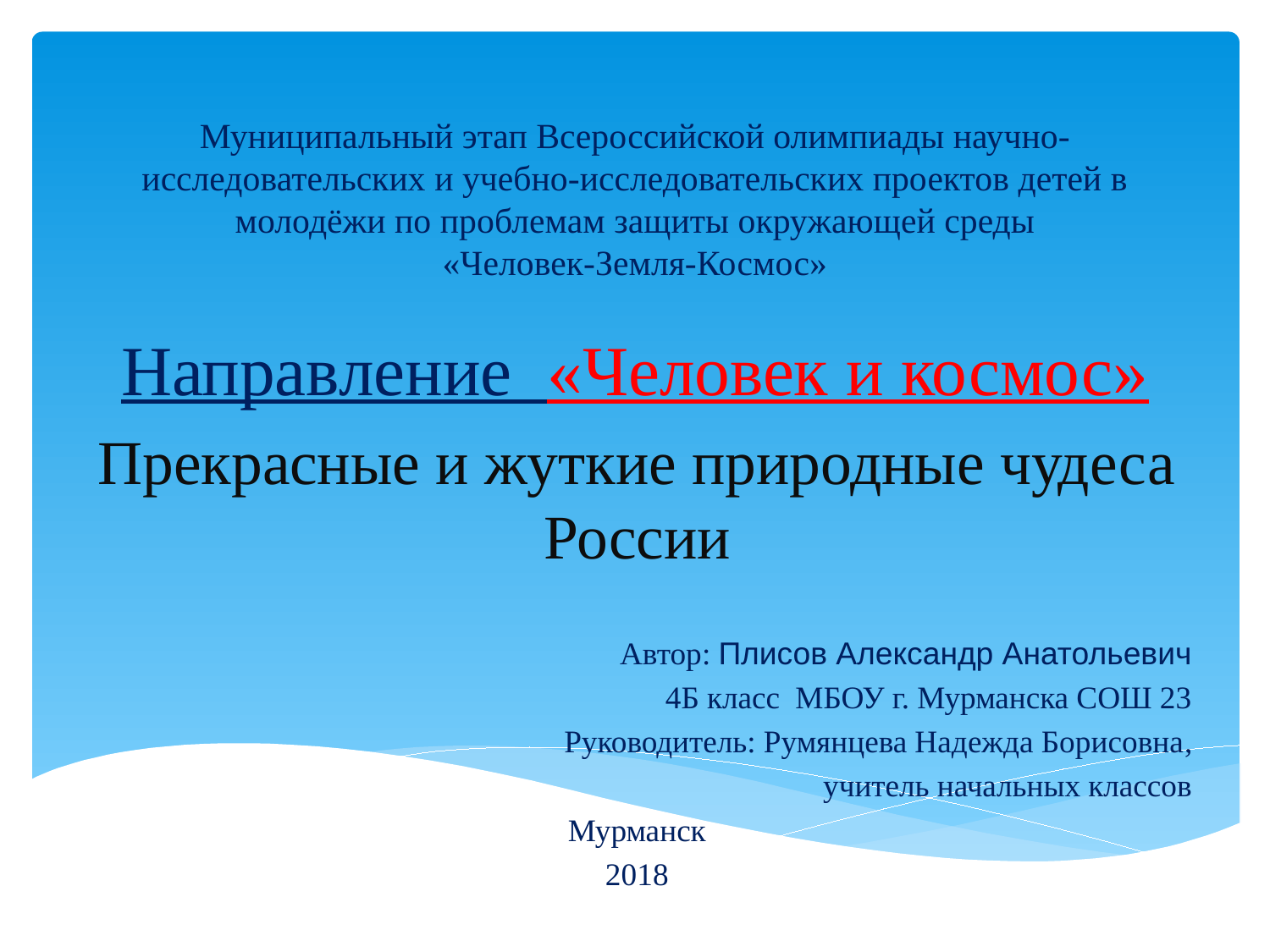

# Муниципальный этап Всероссийской олимпиады научно-исследовательских и учебно-исследовательских проектов детей в молодёжи по проблемам защиты окружающей среды «Человек-Земля-Космос» Направление  «Человек и космос»
Прекрасные и жуткие природные чудеса России

Автор: Плисов Александр Анатольевич
4Б класс  МБОУ г. Мурманска СОШ 23
Руководитель: Румянцева Надежда Борисовна,
учитель начальных классов
Мурманск
2018